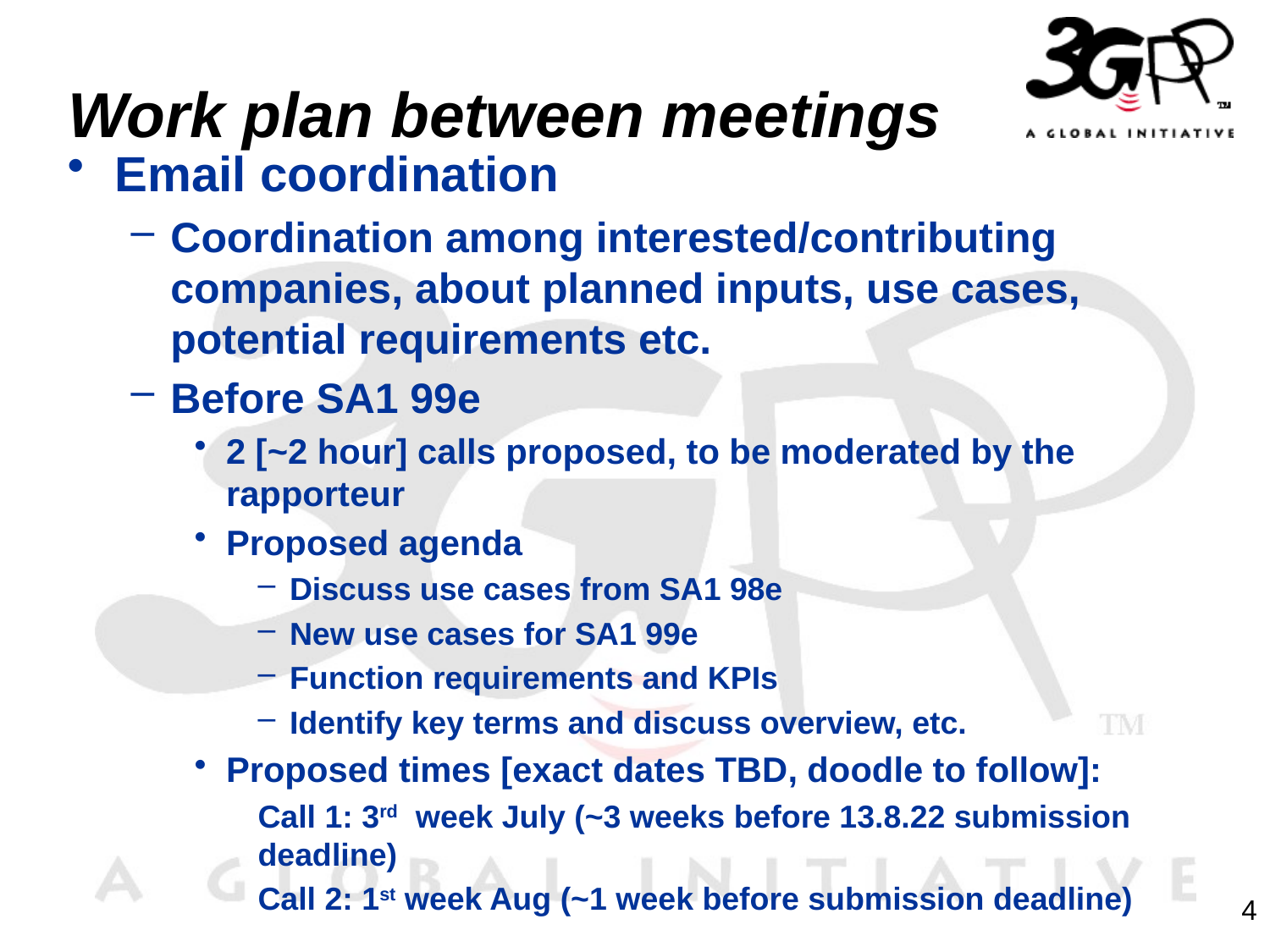

# Work plan between meetings
Email coordination
Coordination among interested/contributing companies, about planned inputs, use cases, potential requirements etc.
Before SA1 99e
2 [~2 hour] calls proposed, to be moderated by the rapporteur
Proposed agenda
Discuss use cases from SA1 98e
New use cases for SA1 99e
Function requirements and KPIs
Identify key terms and discuss overview, etc.
Proposed times [exact dates TBD, doodle to follow]:
Call 1: 3rd  week July (~3 weeks before 13.8.22 submission deadline)
Call 2: 1st week Aug (~1 week before submission deadline)

4